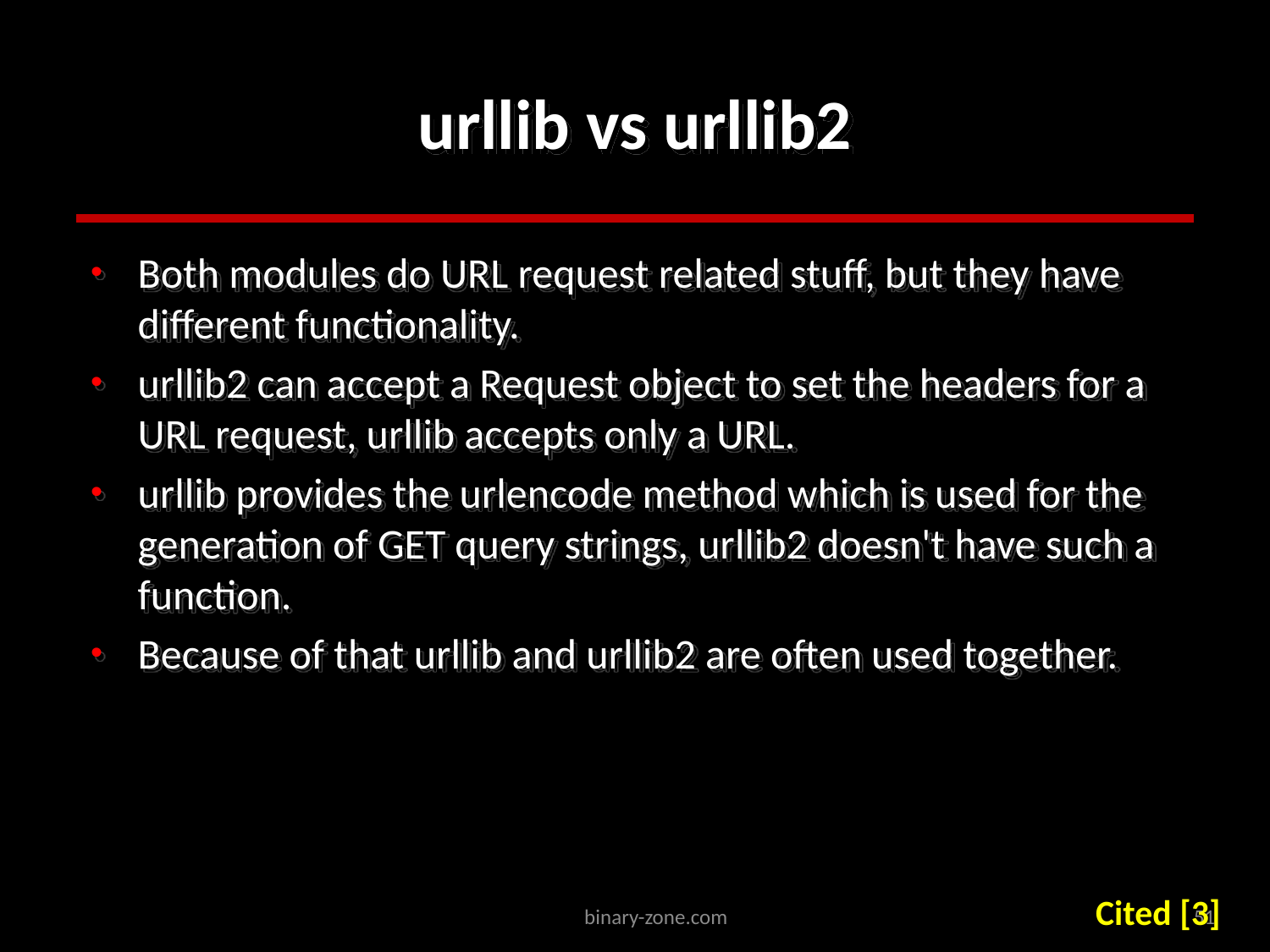

# urllib vs urllib2
Both modules do URL request related stuff, but they have different functionality.
urllib2 can accept a Request object to set the headers for a URL request, urllib accepts only a URL.
urllib provides the urlencode method which is used for the generation of GET query strings, urllib2 doesn't have such a function.
Because of that urllib and urllib2 are often used together.
Cited [3]